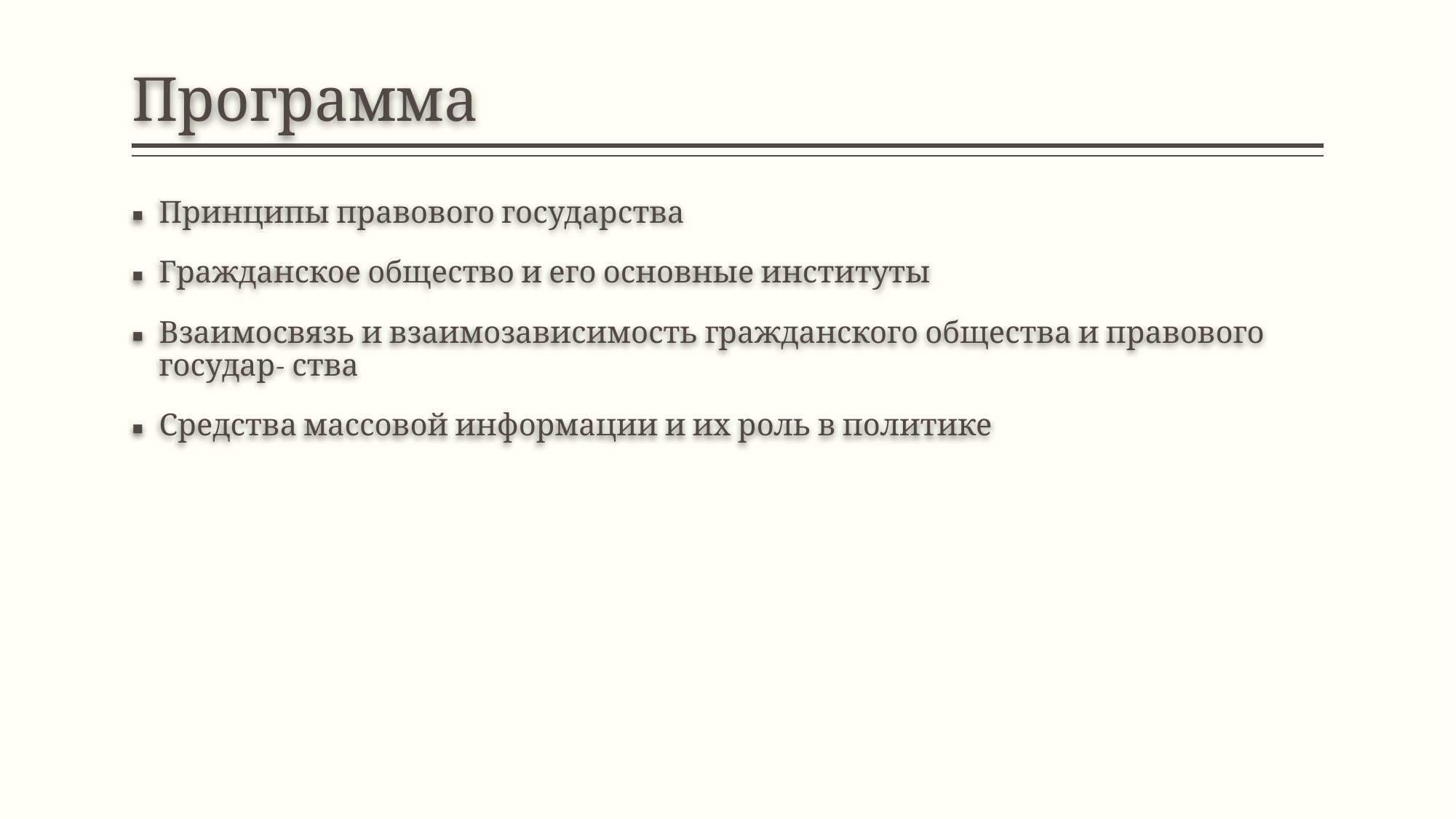

# Программа
Принципы правового государства
Гражданское общество и его основные институты
Взаимосвязь и взаимозависимость гражданского общества и правового государ- ства
Средства массовой информации и их роль в политике